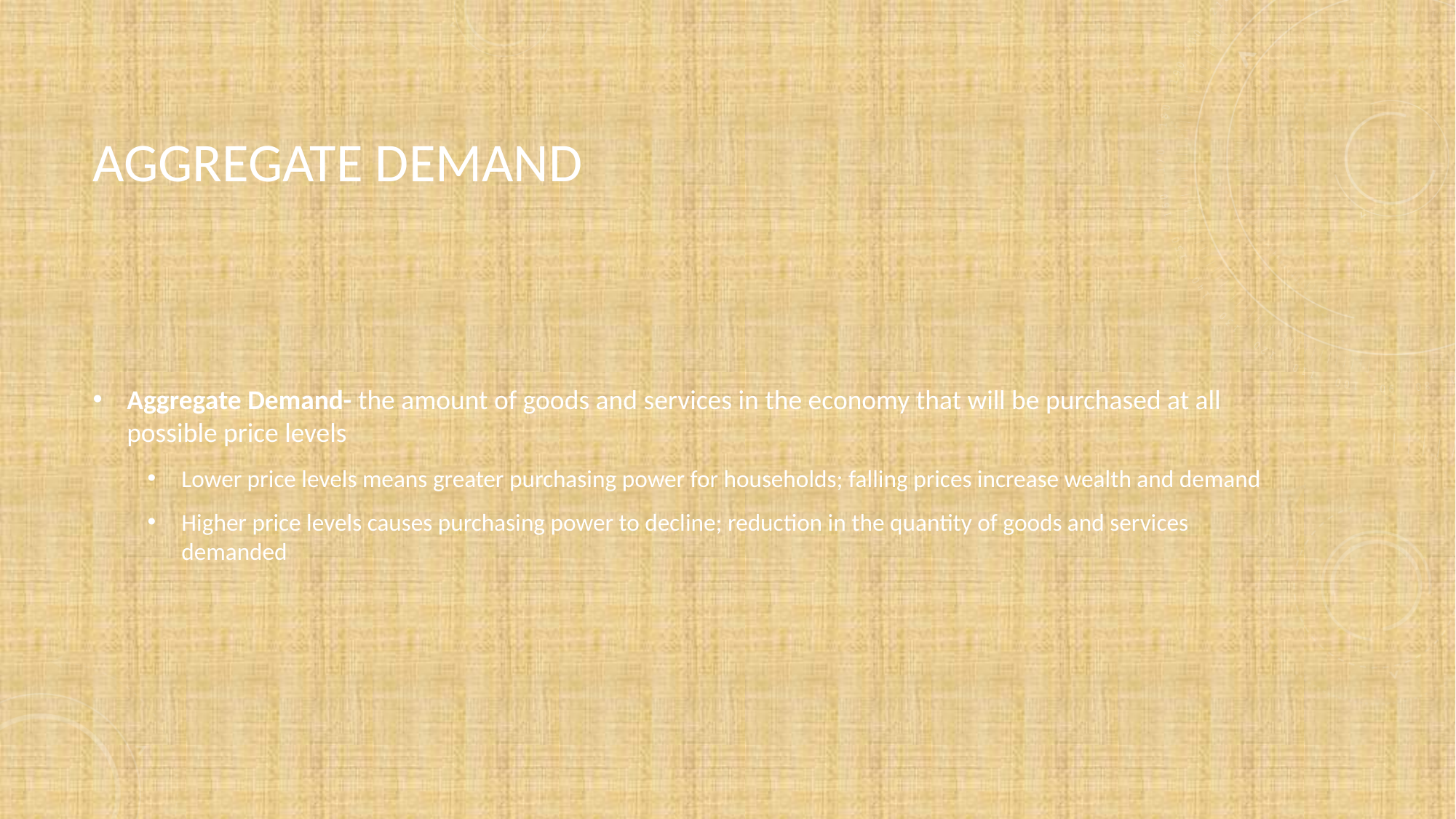

# Aggregate Demand
Aggregate Demand- the amount of goods and services in the economy that will be purchased at all possible price levels
Lower price levels means greater purchasing power for households; falling prices increase wealth and demand
Higher price levels causes purchasing power to decline; reduction in the quantity of goods and services demanded